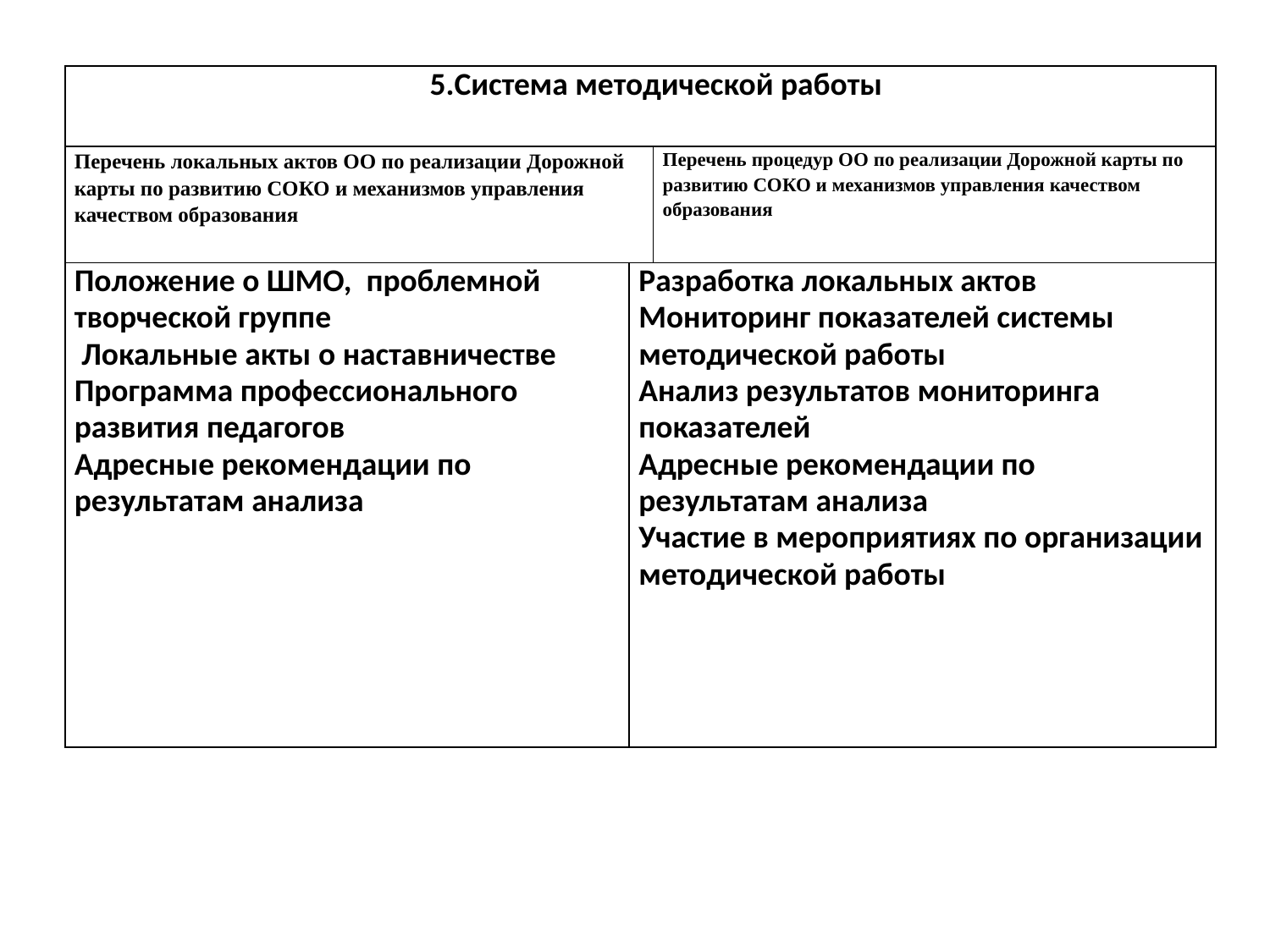

| 5.Система методической работы |  |  |
| --- | --- | --- |
| Перечень локальных актов ОО по реализации Дорожной карты по развитию СОКО и механизмов управления качеством образования |  | Перечень процедур ОО по реализации Дорожной карты по развитию СОКО и механизмов управления качеством образования |
| Положение о ШМО, проблемной творческой группе Локальные акты о наставничестве Программа профессионального развития педагогов Адресные рекомендации по результатам анализа | Разработка локальных актов Мониторинг показателей системы методической работы Анализ результатов мониторинга показателей Адресные рекомендации по результатам анализа Участие в мероприятиях по организации методической работы |  |